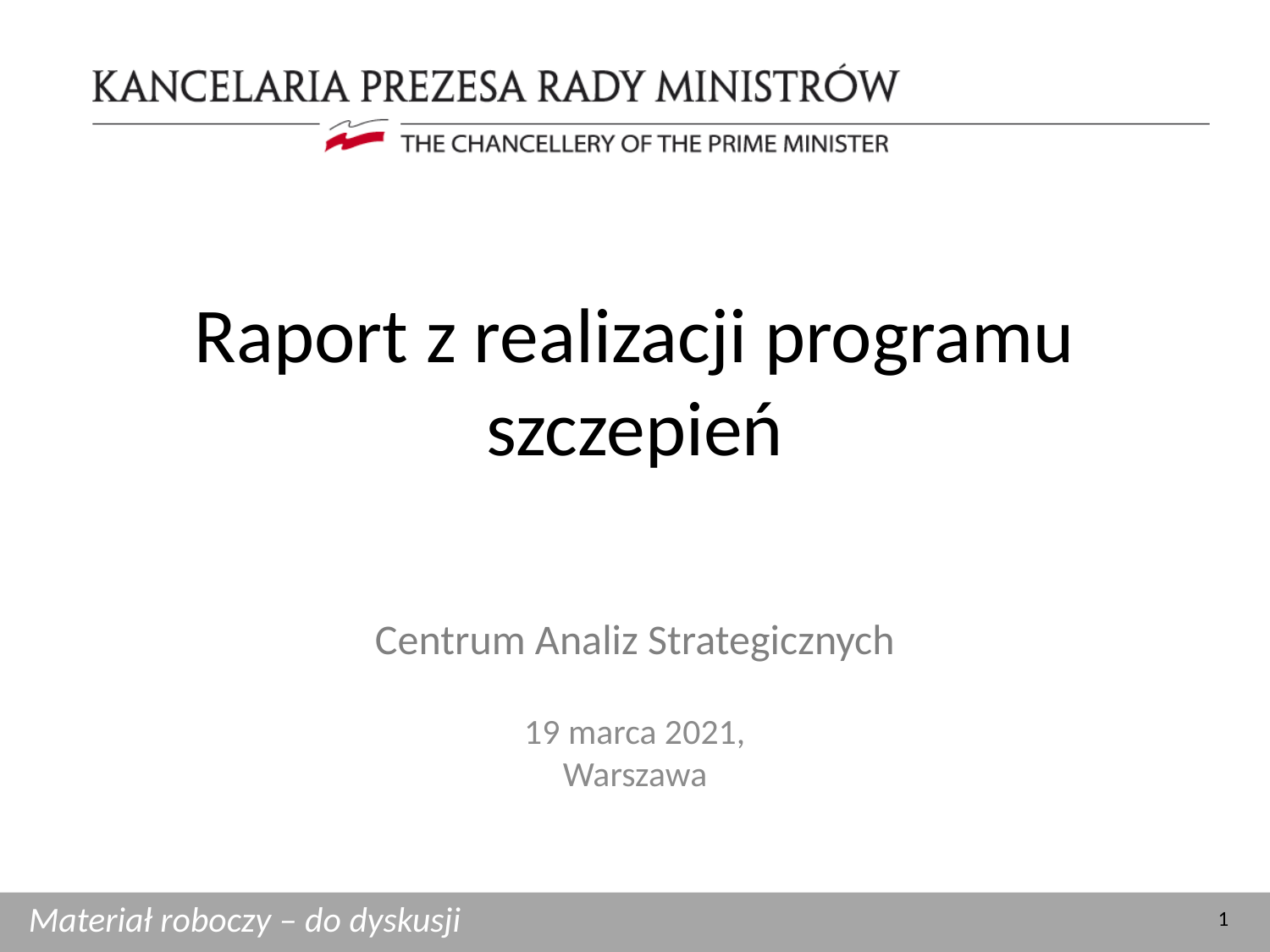

# Raport z realizacji programu szczepień
19 marca 2021, Warszawa
Materiał roboczy – do dyskusji
1